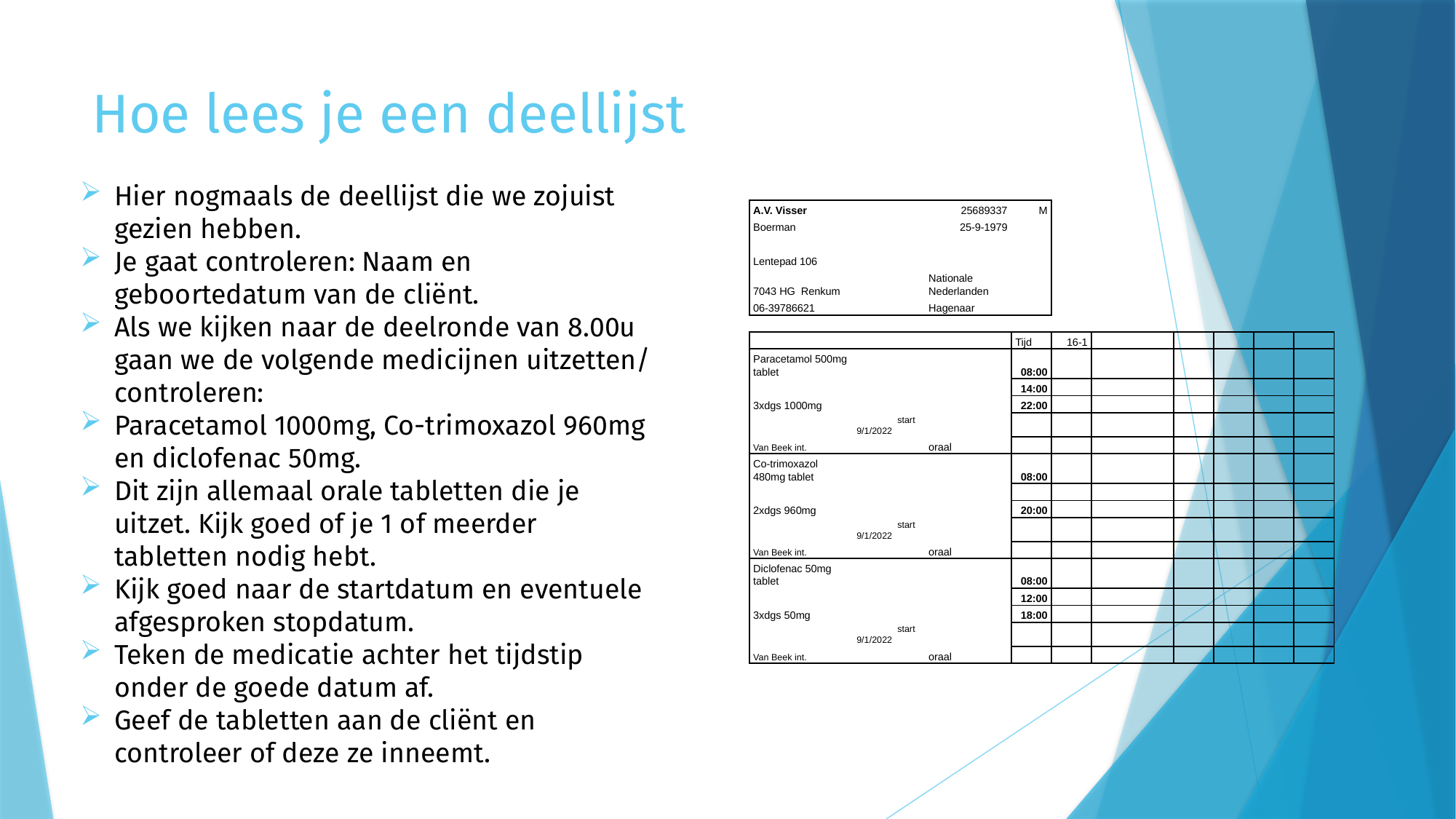

# Hoe lees je een deellijst
Hier nogmaals de deellijst die we zojuist gezien hebben.
Je gaat controleren: Naam en geboortedatum van de cliënt.
Als we kijken naar de deelronde van 8.00u gaan we de volgende medicijnen uitzetten/ controleren:
Paracetamol 1000mg, Co-trimoxazol 960mg en diclofenac 50mg.
Dit zijn allemaal orale tabletten die je uitzet. Kijk goed of je 1 of meerder tabletten nodig hebt.
Kijk goed naar de startdatum en eventuele afgesproken stopdatum.
Teken de medicatie achter het tijdstip onder de goede datum af.
Geef de tabletten aan de cliënt en controleer of deze ze inneemt.
| A.V. Visser |  | 25689337 | M |  |  |  |  |  |  |  |
| --- | --- | --- | --- | --- | --- | --- | --- | --- | --- | --- |
| Boerman |  | 25-9-1979 |  |  |  |  |  |  |  |  |
|  |  |  |  |  |  |  |  |  |  |  |
| Lentepad 106 |  |  |  |  |  |  |  |  |  |  |
| 7043 HG Renkum |  | Nationale Nederlanden |  |  |  |  |  |  |  |  |
| 06-39786621 |  | Hagenaar |  |  |  |  |  |  |  |  |
|  |  |  |  |  |  |  |  |  |  |  |
|  |  |  | Tijd | 16-1 |  |  |  |  |  |  |
| Paracetamol 500mg tablet |  |  | 08:00 |  |  |  |  |  |  |  |
|  |  |  | 14:00 |  |  |  |  |  |  |  |
| 3xdgs 1000mg |  |  | 22:00 |  |  |  |  |  |  |  |
|  | start 9/1/2022 |  |  |  |  |  |  |  |  |  |
| Van Beek int. |  | oraal |  |  |  |  |  |  |  |  |
| Co-trimoxazol 480mg tablet |  |  | 08:00 |  |  |  |  |  |  |  |
|  |  |  |  |  |  |  |  |  |  |  |
| 2xdgs 960mg |  |  | 20:00 |  |  |  |  |  |  |  |
|  | start 9/1/2022 |  |  |  |  |  |  |  |  |  |
| Van Beek int. |  | oraal |  |  |  |  |  |  |  |  |
| Diclofenac 50mg tablet |  |  | 08:00 |  |  |  |  |  |  |  |
|  |  |  | 12:00 |  |  |  |  |  |  |  |
| 3xdgs 50mg |  |  | 18:00 |  |  |  |  |  |  |  |
|  | start 9/1/2022 |  |  |  |  |  |  |  |  |  |
| Van Beek int. |  | oraal |  |  |  |  |  |  |  |  |